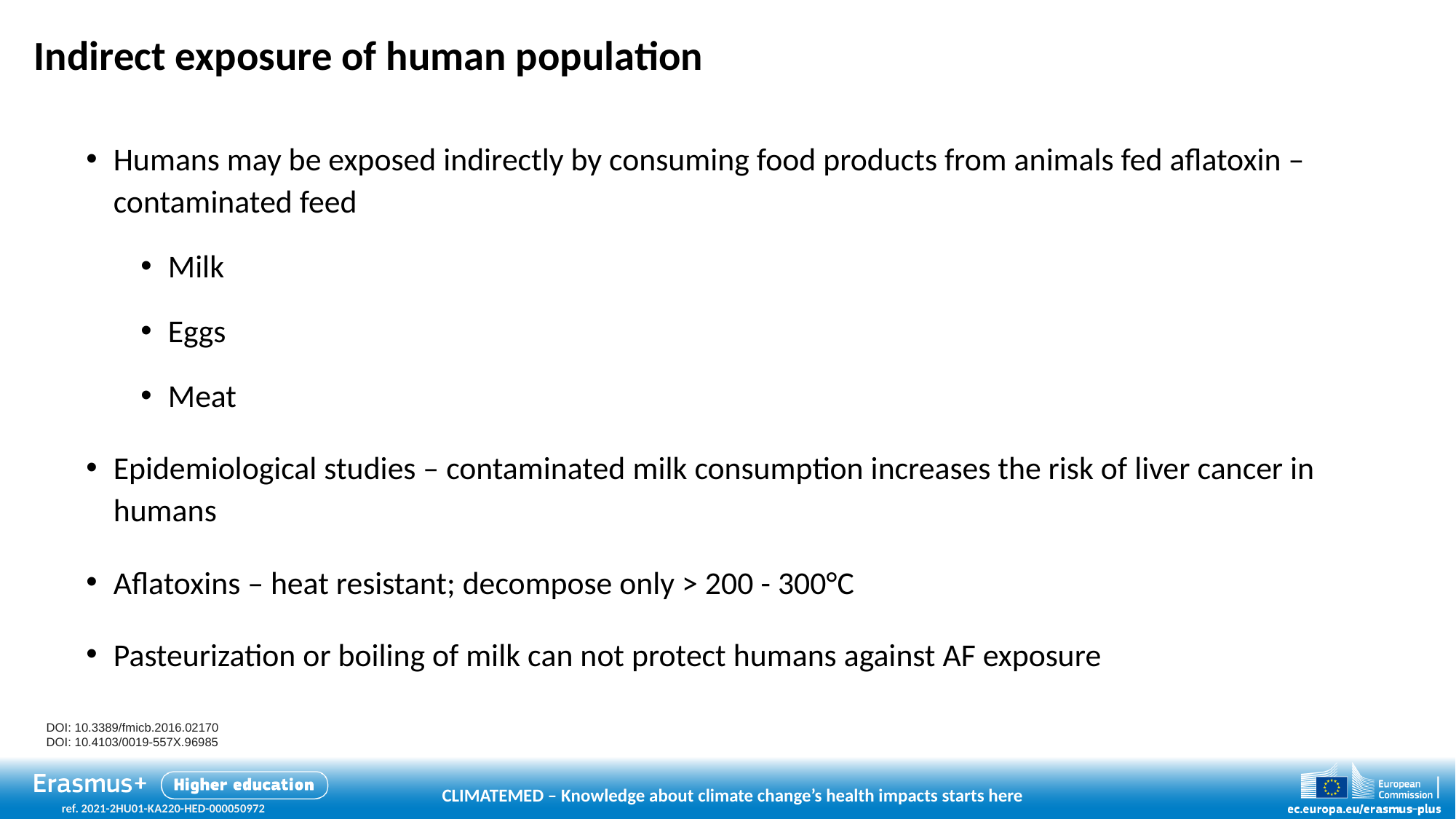

# Indirect exposure of human population
Humans may be exposed indirectly by consuming food products from animals fed aflatoxin – contaminated feed
Milk
Eggs
Meat
Epidemiological studies – contaminated milk consumption increases the risk of liver cancer in humans
Aflatoxins – heat resistant; decompose only > 200 - 300°C
Pasteurization or boiling of milk can not protect humans against AF exposure
DOI: 10.3389/fmicb.2016.02170
DOI: 10.4103/0019-557X.96985